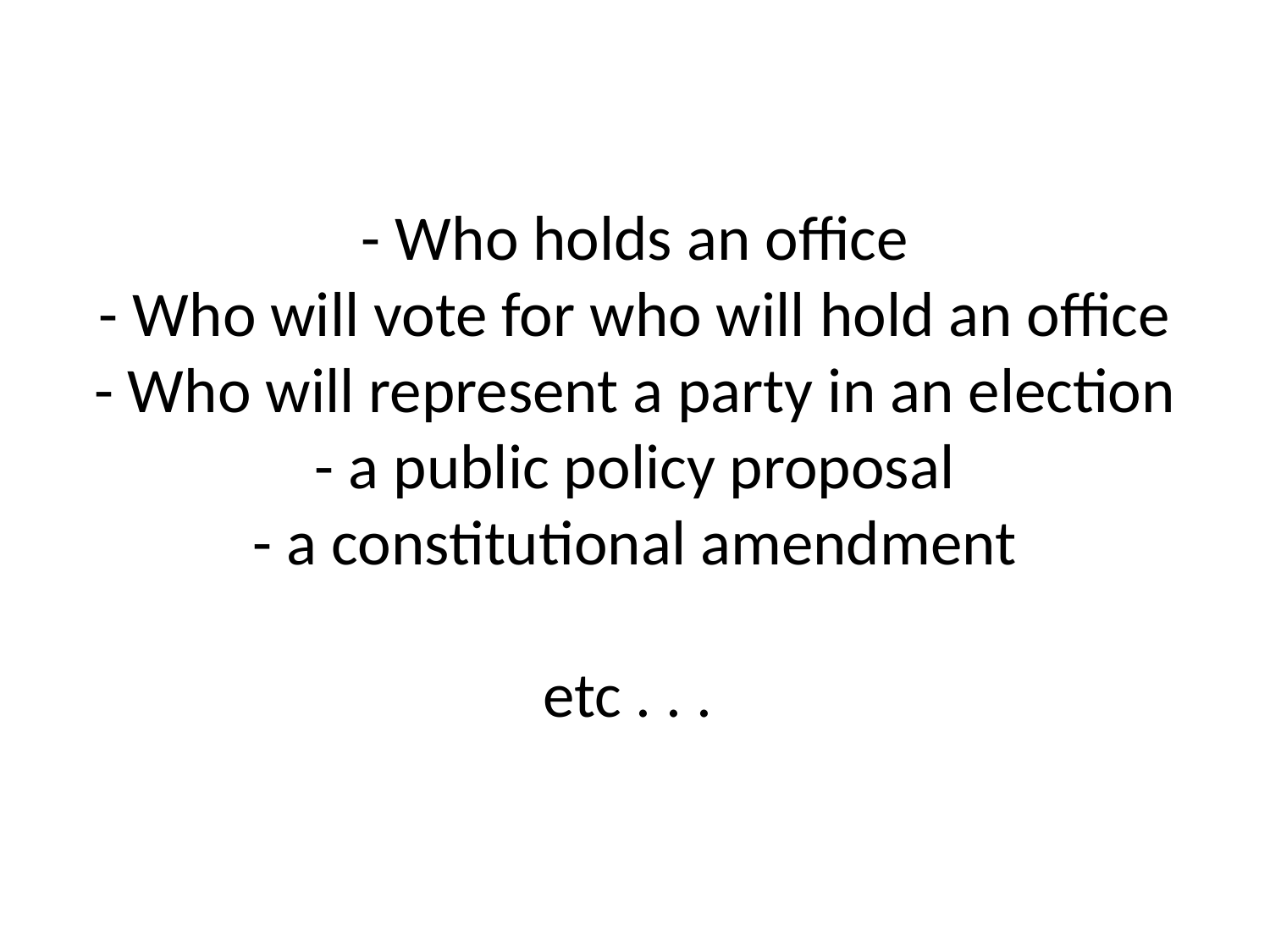

# - Who holds an office - Who will vote for who will hold an office - Who will represent a party in an election - a public policy proposal - a constitutional amendment etc . . .